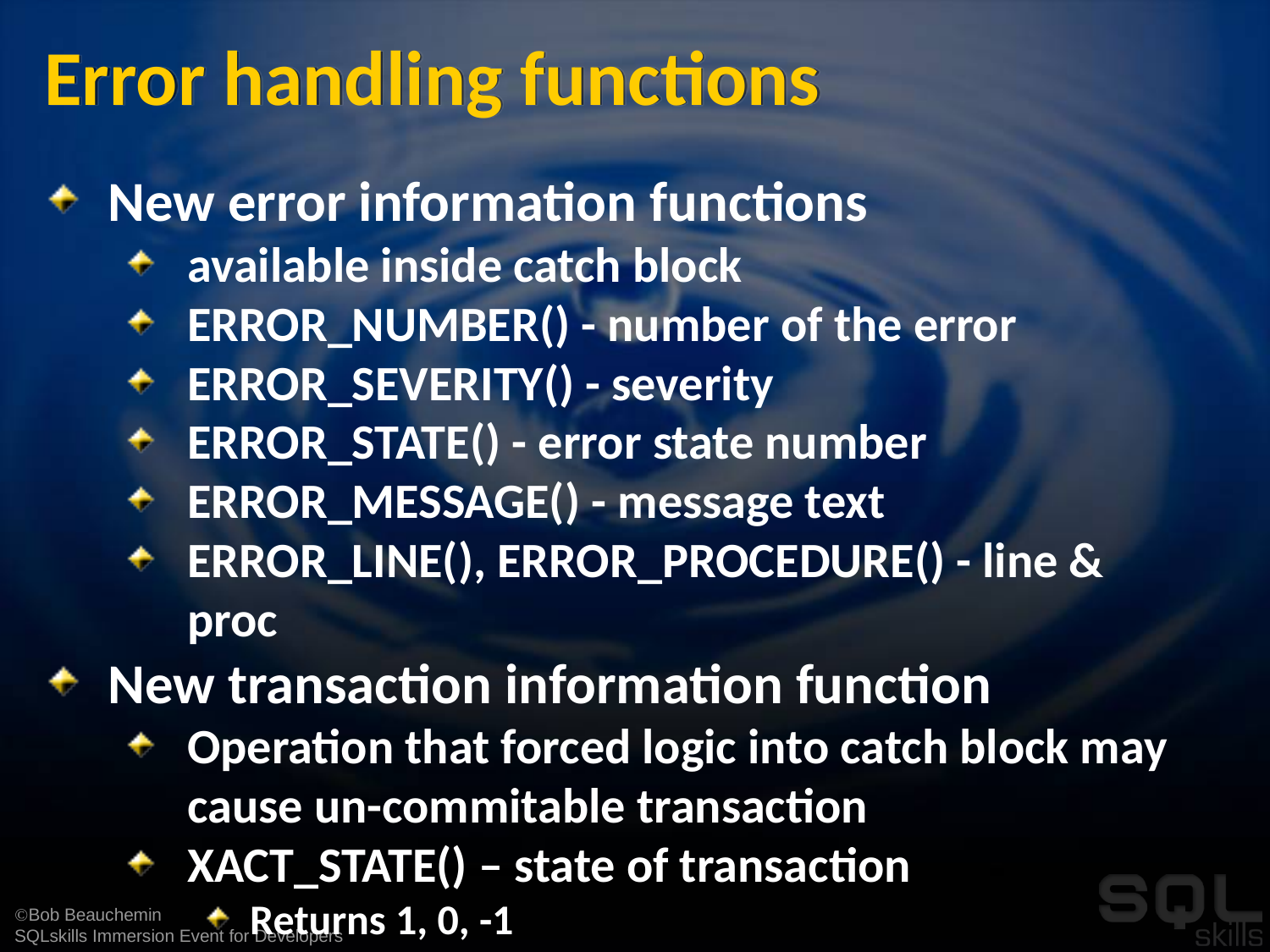

# Error handling functions
New error information functions
available inside catch block
ERROR_NUMBER() - number of the error
ERROR_SEVERITY() - severity
ERROR_STATE() - error state number
ERROR_MESSAGE() - message text
ERROR_LINE(), ERROR_PROCEDURE() - line & proc
New transaction information function
Operation that forced logic into catch block may cause un-commitable transaction
XACT_STATE() – state of transaction
Returns 1, 0, -1